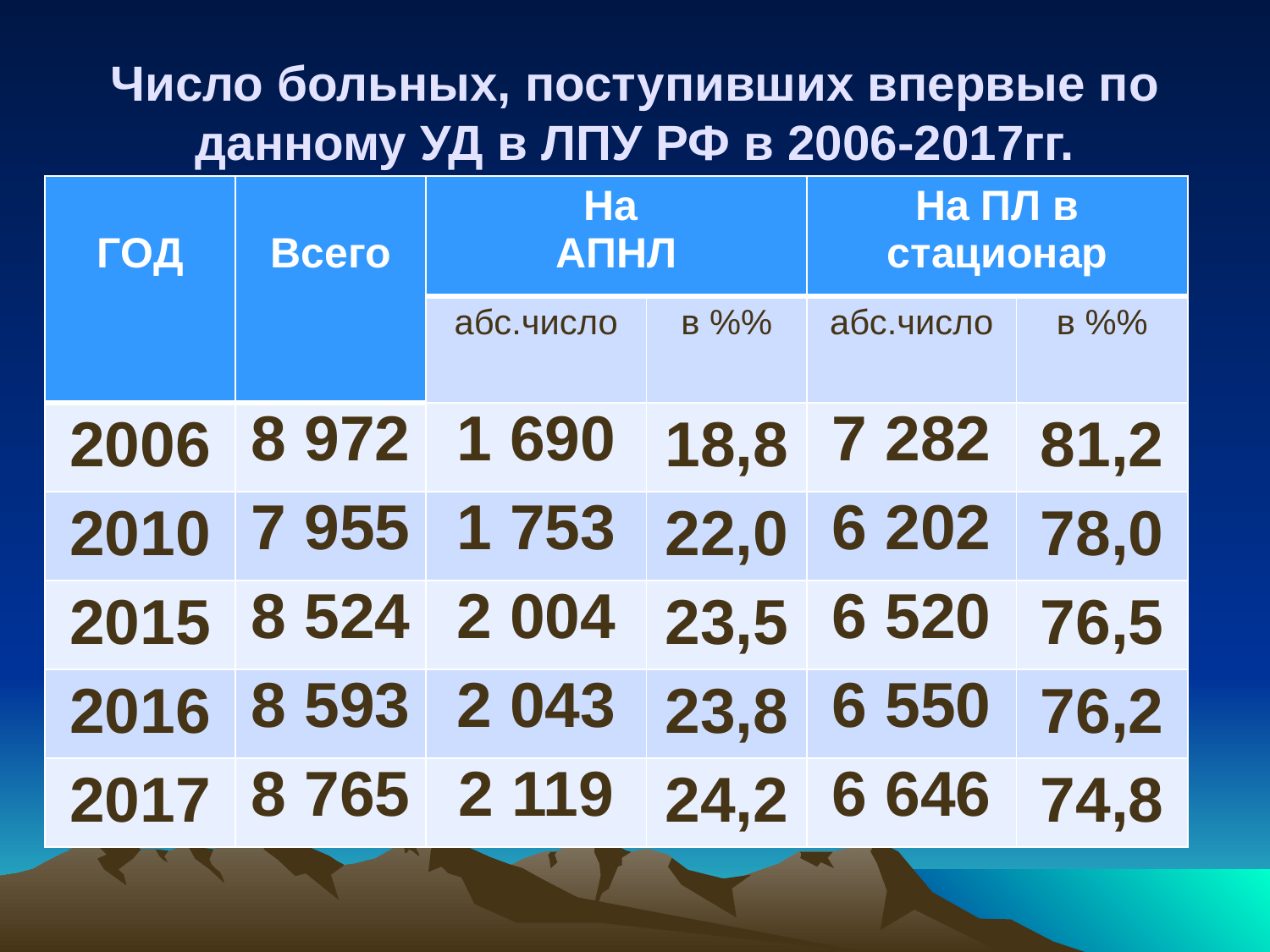

# Число больных, поступивших впервые по данному УД в ЛПУ РФ в 2006-2017гг.
| ГОД | Всего | На АПНЛ |  | На ПЛ в стационар |  |
| --- | --- | --- | --- | --- | --- |
|  |  | абс.число | в %% | абс.число | в %% |
| 2006 | 8 972 | 1 690 | 18,8 | 7 282 | 81,2 |
| 2010 | 7 955 | 1 753 | 22,0 | 6 202 | 78,0 |
| 2015 | 8 524 | 2 004 | 23,5 | 6 520 | 76,5 |
| 2016 | 8 593 | 2 043 | 23,8 | 6 550 | 76,2 |
| 2017 | 8 765 | 2 119 | 24,2 | 6 646 | 74,8 |